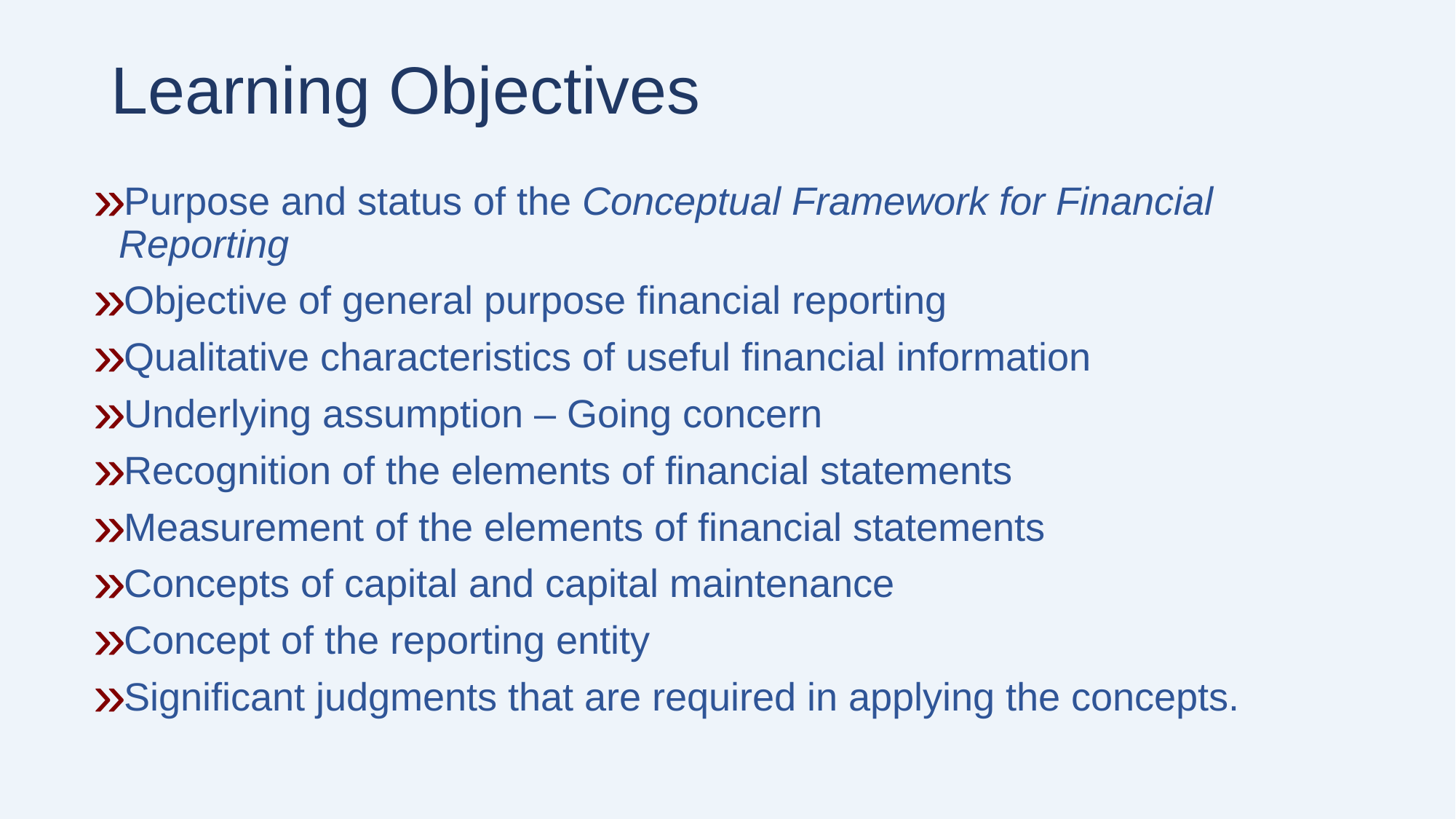

# Learning Objectives
Purpose and status of the Conceptual Framework for Financial Reporting
Objective of general purpose financial reporting
Qualitative characteristics of useful financial information
Underlying assumption – Going concern
Recognition of the elements of financial statements
Measurement of the elements of financial statements
Concepts of capital and capital maintenance
Concept of the reporting entity
Significant judgments that are required in applying the concepts.

2